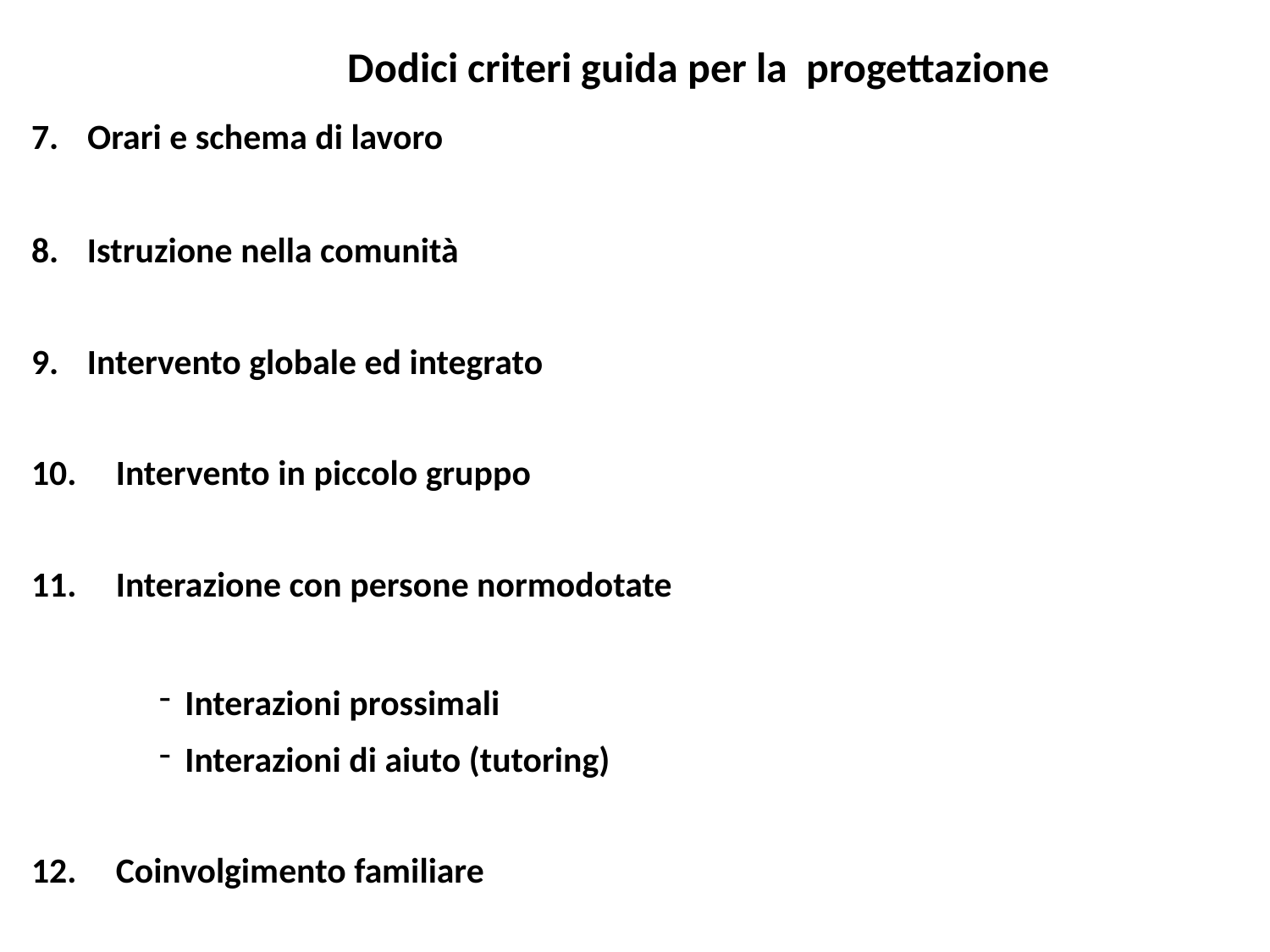

# Dodici criteri guida per la  progettazione
Orari e schema di lavoro

Istruzione nella comunità

Intervento globale ed integrato

Intervento in piccolo gruppo

Interazione con persone normodotate

Interazioni prossimali
Interazioni di aiuto (tutoring)

Coinvolgimento familiare